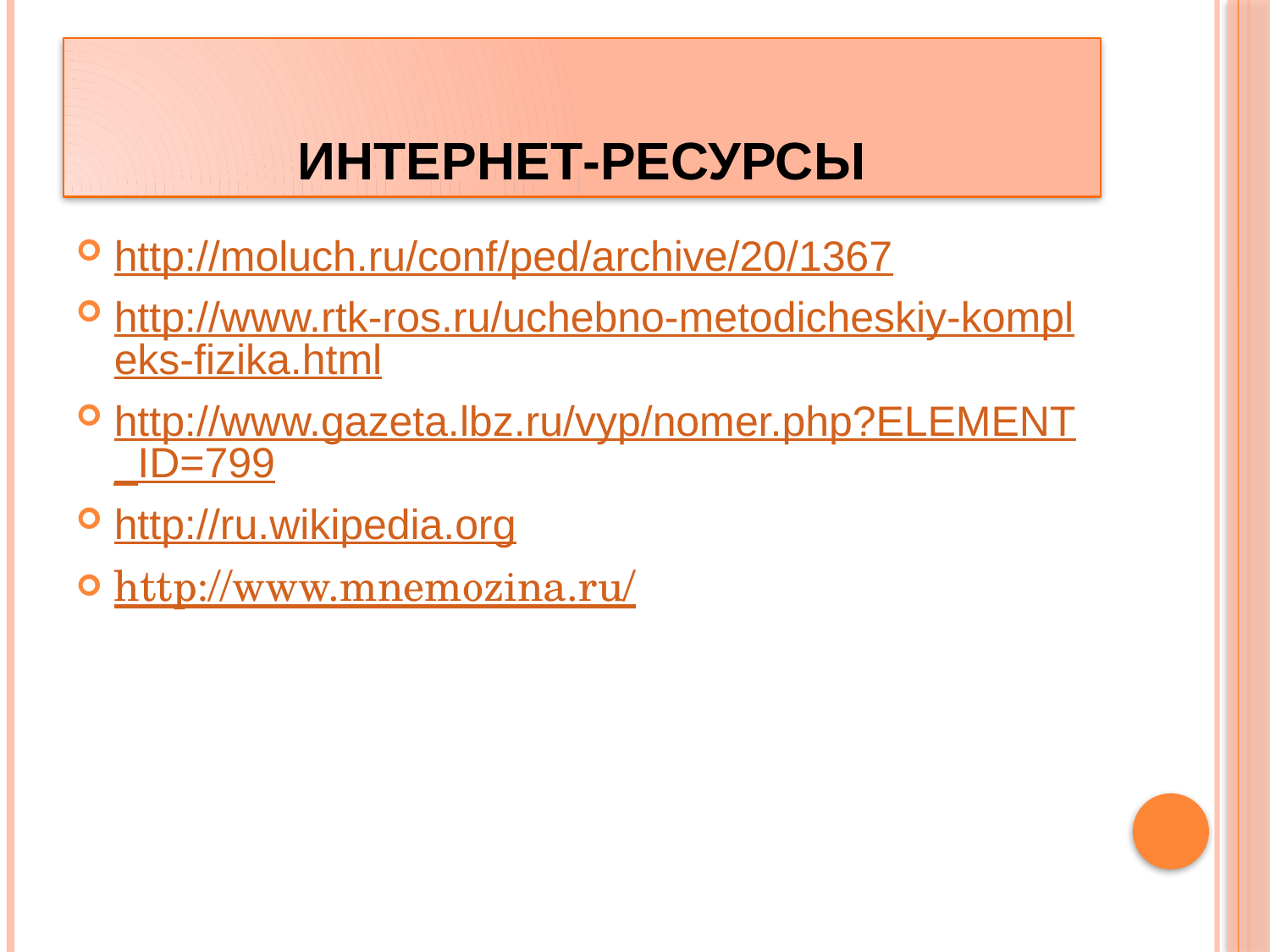

# Интернет-ресурсы
http://moluch.ru/conf/ped/archive/20/1367
http://www.rtk-ros.ru/uchebno-metodicheskiy-kompleks-fizika.html
http://www.gazeta.lbz.ru/vyp/nomer.php?ELEMENT_ID=799
http://ru.wikipedia.org
http://www.mnemozina.ru/